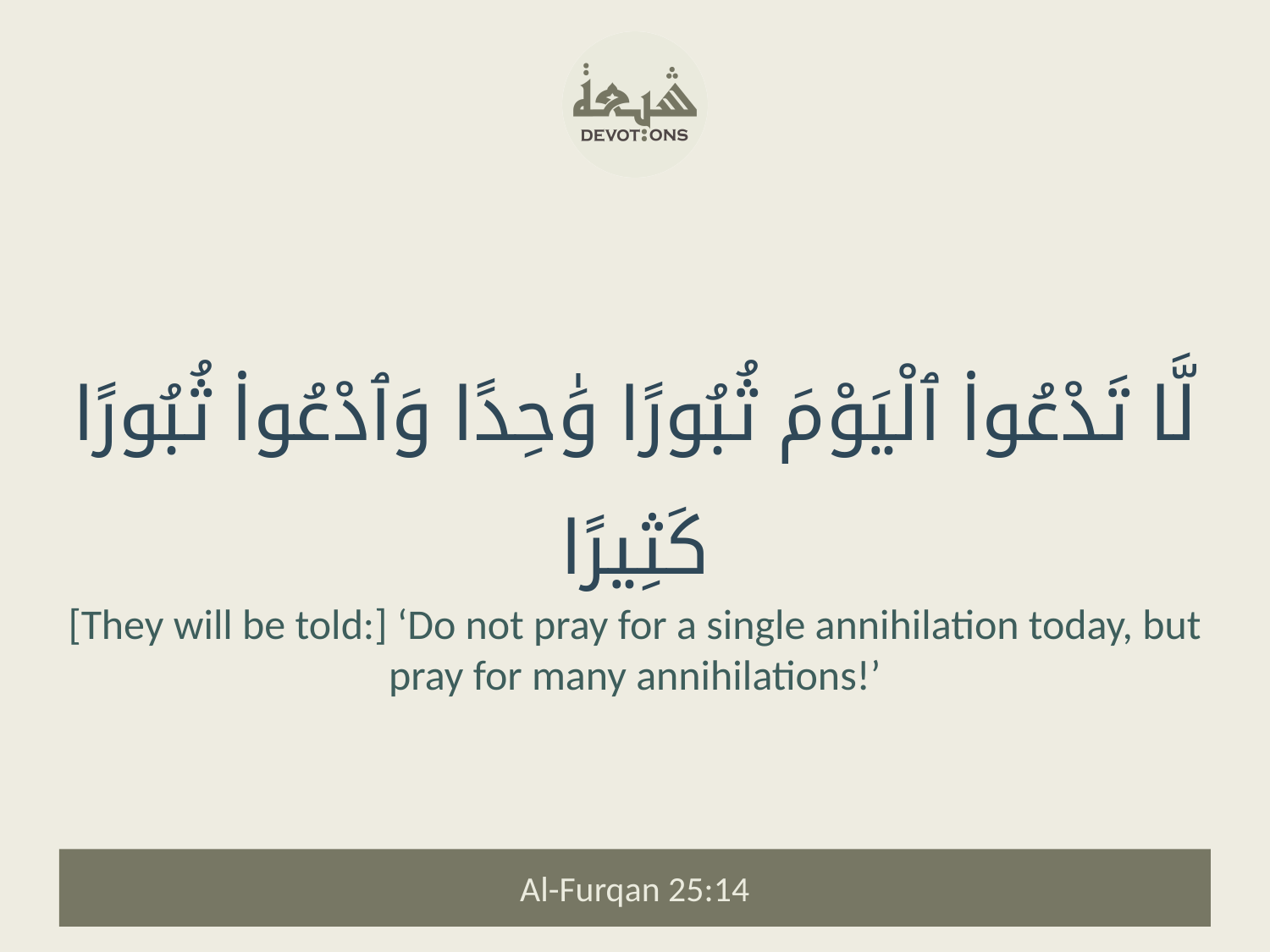

لَّا تَدْعُوا۟ ٱلْيَوْمَ ثُبُورًا وَٰحِدًا وَٱدْعُوا۟ ثُبُورًا كَثِيرًا
[They will be told:] ‘Do not pray for a single annihilation today, but pray for many annihilations!’
Al-Furqan 25:14